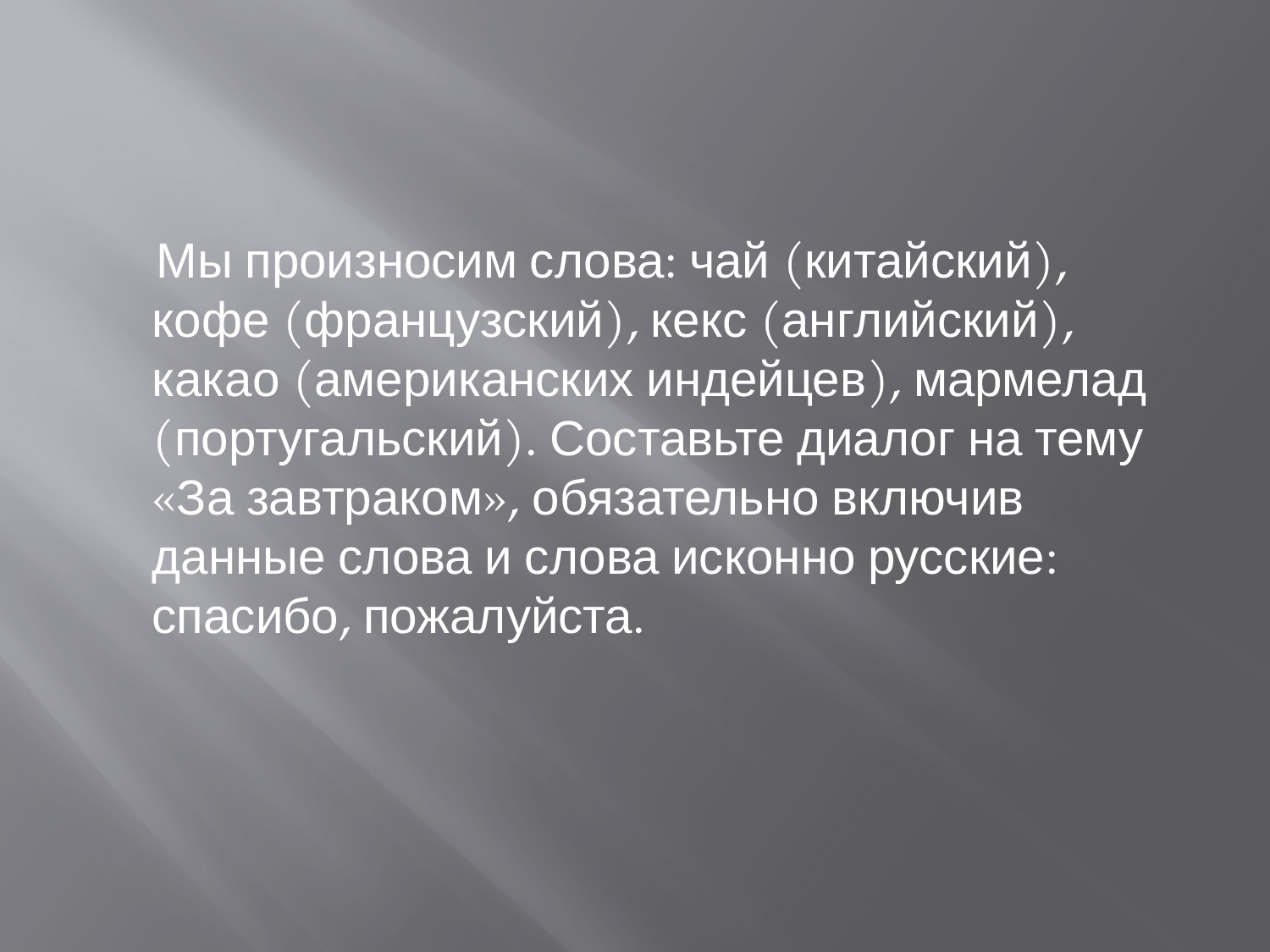

#
     Мы произносим слова: чай (китайский), кофе (французский), кекс (английский), какао (американских индейцев), мармелад (португальский). Составьте диалог на тему «За завтраком», обязательно включив данные слова и слова исконно русские: спасибо, пожалуйста.